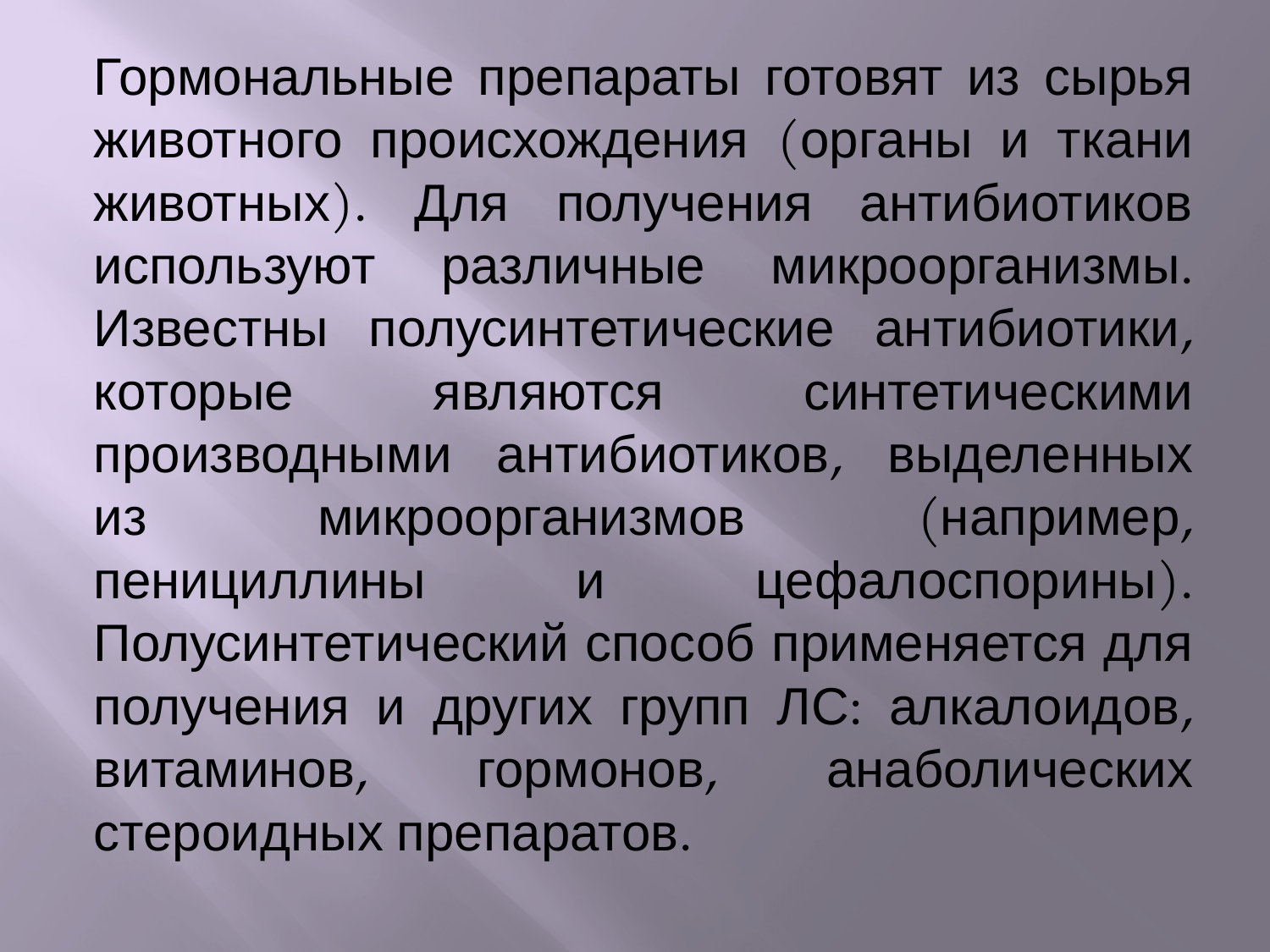

Гормональные препараты готовят из сырья животного происхождения (органы и ткани животных). Для получения антибиотиков используют различные микроорганизмы. Известны полусинтетические антибиотики, которые являются синтетическими производными антибиотиков, выделенных из микроорганизмов (например, пенициллины и цефалоспорины). Полусинтетический способ применяется для получения и других групп ЛС: алкалоидов, витаминов, гормонов, анаболических стероидных препаратов.

#